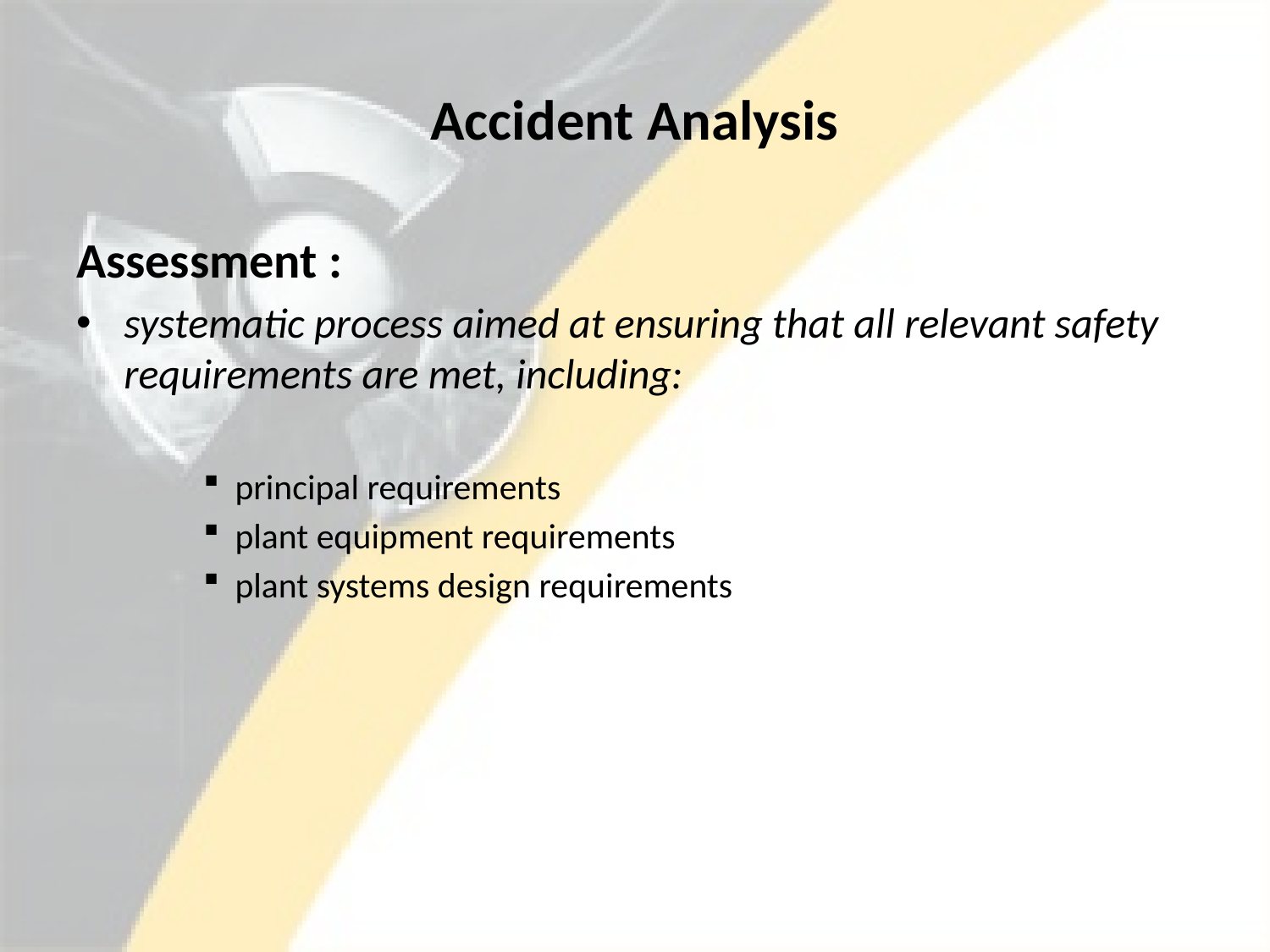

# Accident Analysis
Assessment :
systematic process aimed at ensuring that all relevant safety requirements are met, including:

principal requirements
plant equipment requirements
plant systems design requirements